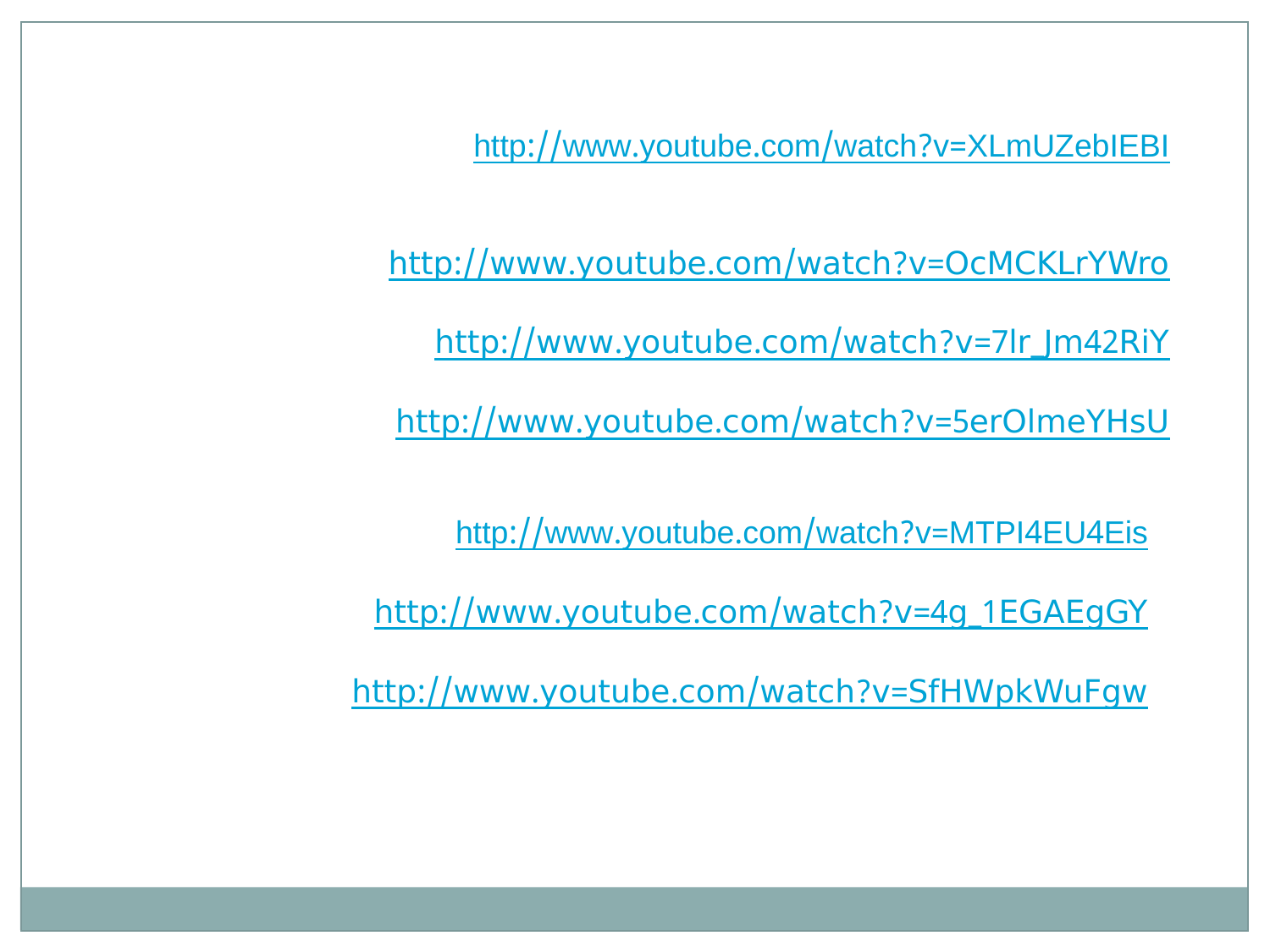

http://www.youtube.com/watch?v=XLmUZebIEBI

http://www.youtube.com/watch?v=OcMCKLrYWro

http://www.youtube.com/watch?v=7lr_Jm42RiY

http://www.youtube.com/watch?v=5erOlmeYHsU

http://www.youtube.com/watch?v=MTPI4EU4Eis

http://www.youtube.com/watch?v=4g_1EGAEgGY

http://www.youtube.com/watch?v=SfHWpkWuFgw